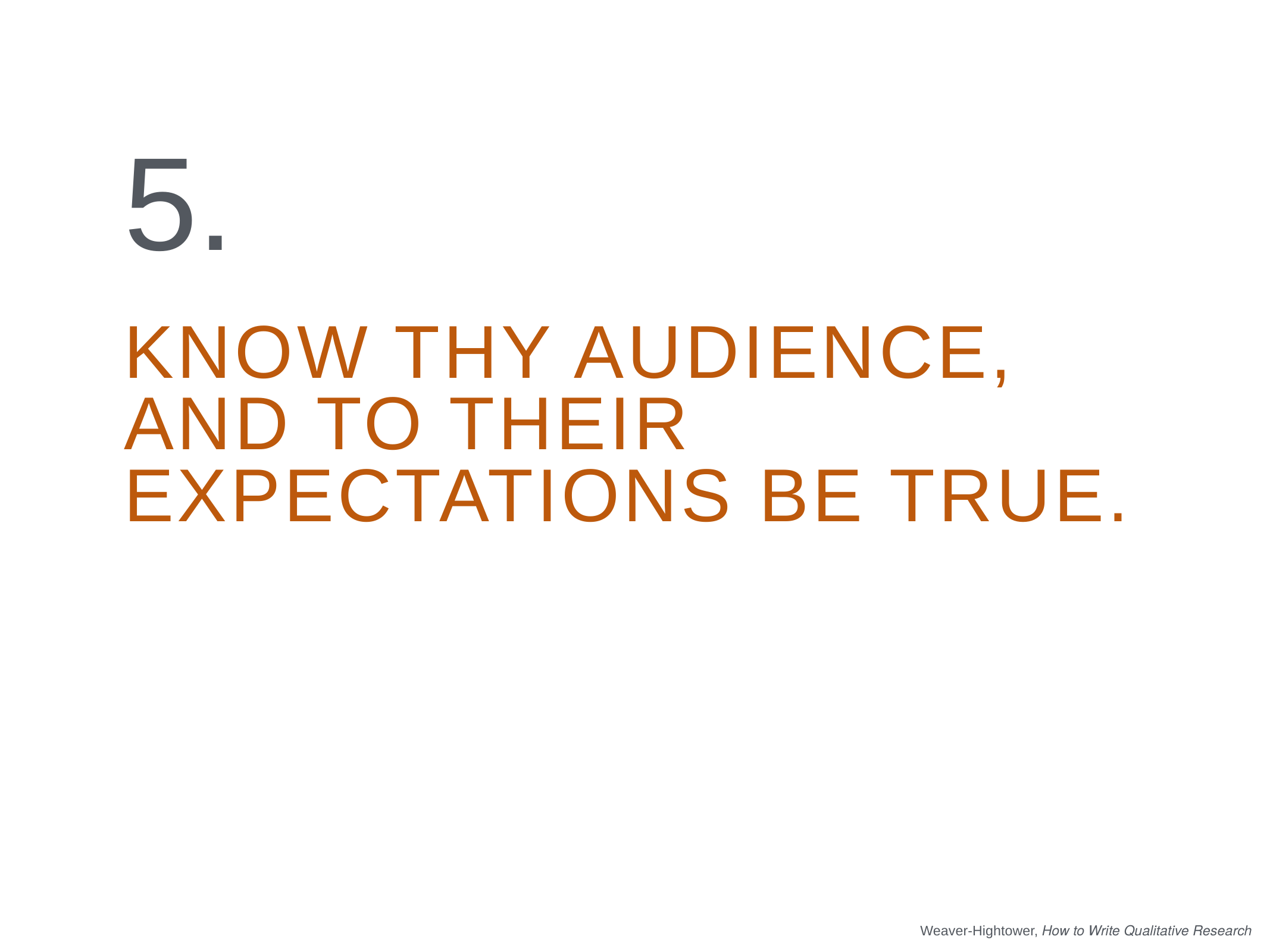

5.
Know thy audience, and to their expectations be true.